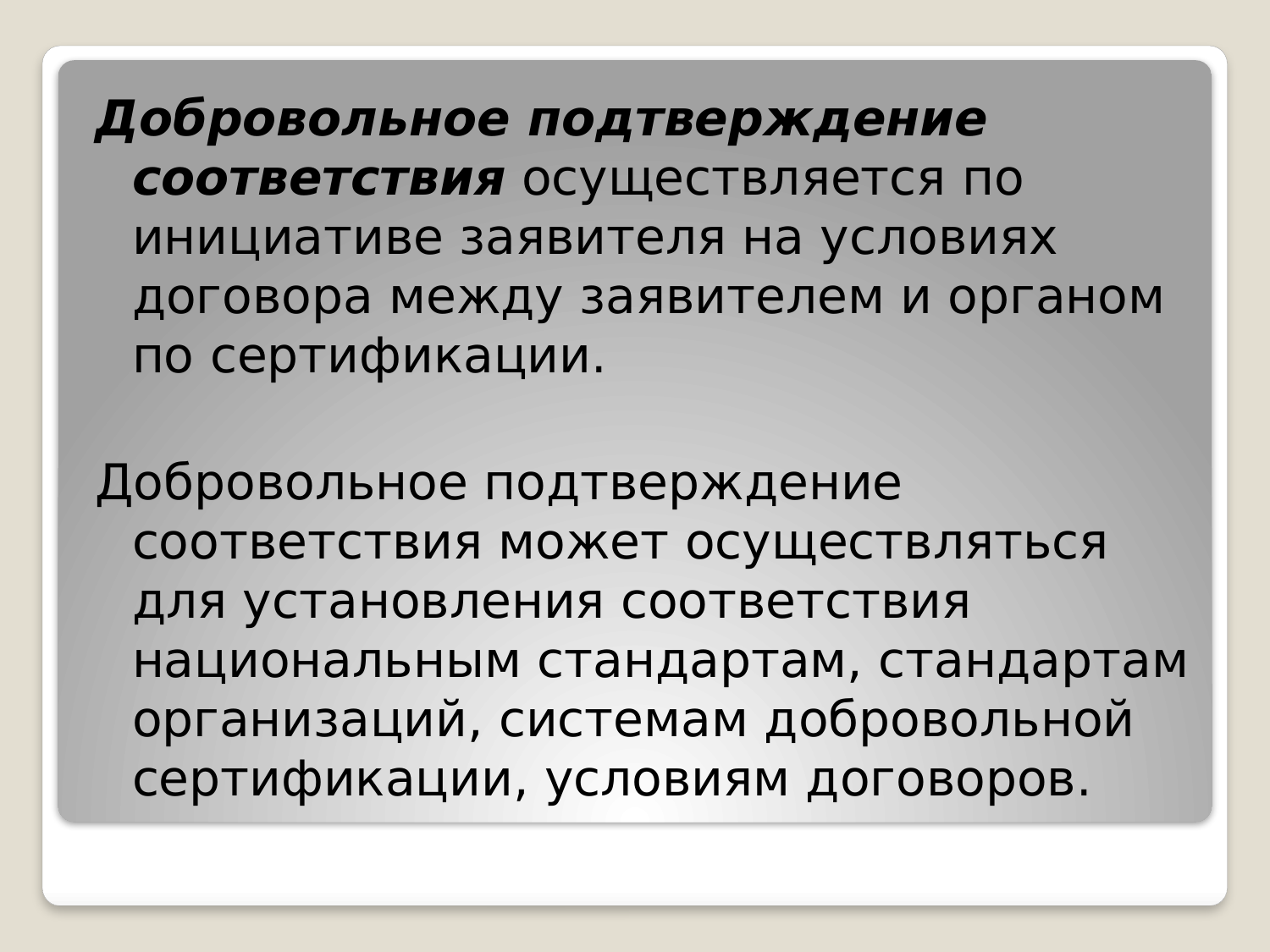

Добровольное подтверждение соответствия осуществляется по инициативе заявителя на условиях договора между заявителем и органом по сертификации.

Добровольное подтверждение соответствия может осуществляться для установления соответствия национальным стандартам, стандартам организаций, системам добровольной сертификации, условиям договоров.